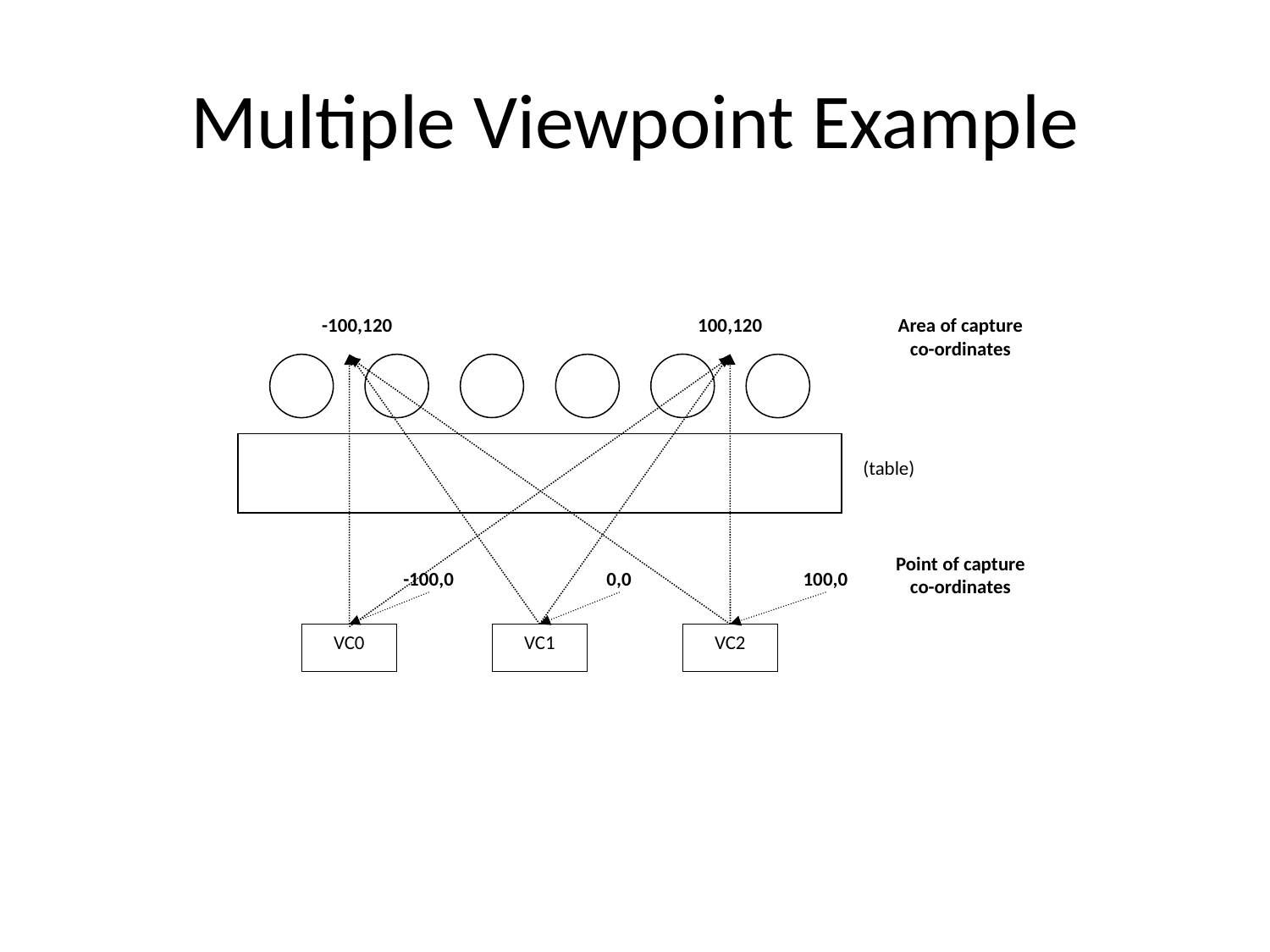

# Multiple Viewpoint Example

-100,120
100,120
Area of capture co-ordinates

(table)
Point of capture co-ordinates
-100,0
0,0
100,0

VC0
VC1
VC2